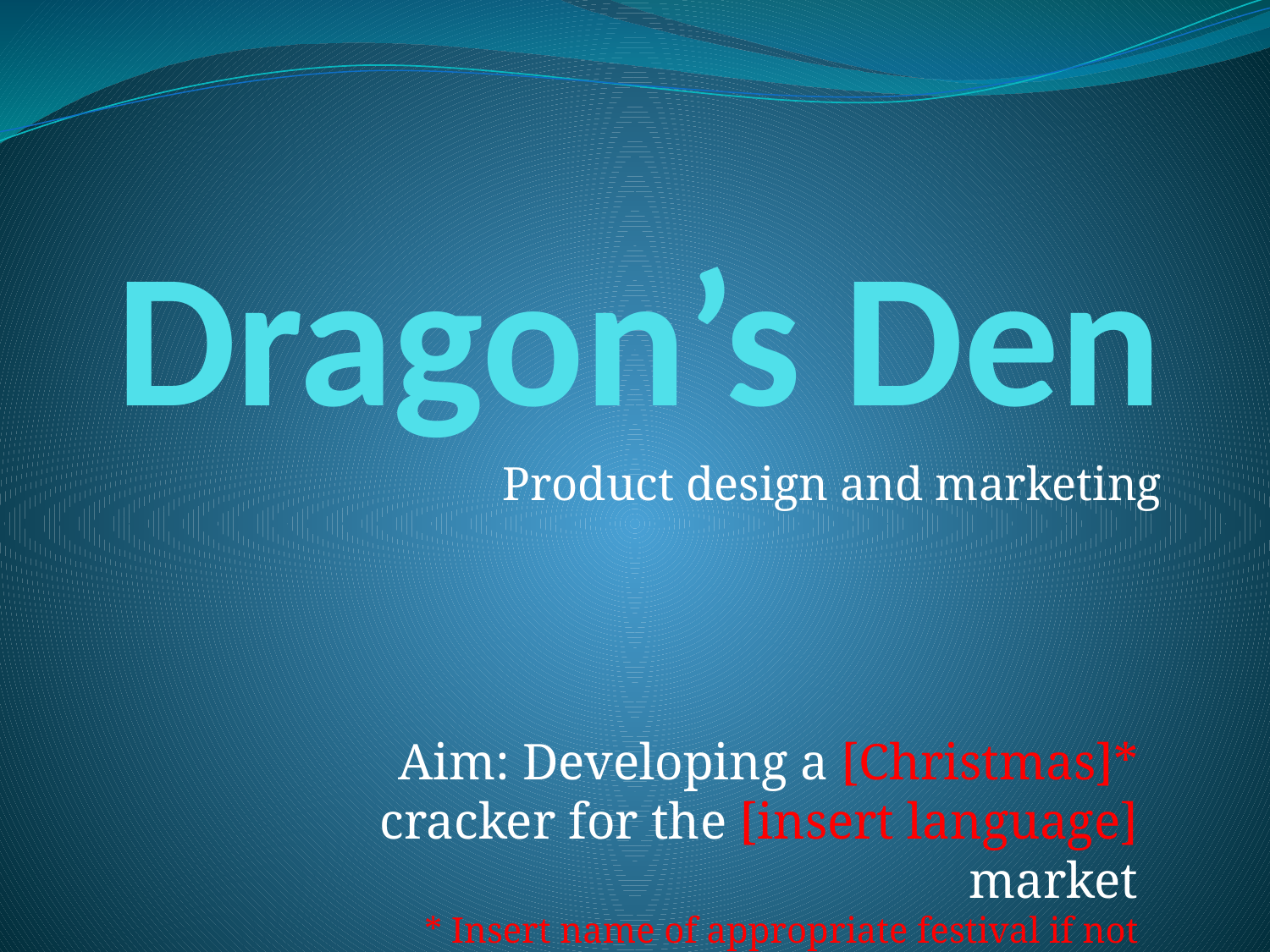

# Dragon’s Den
Product design and marketing
Aim: Developing a [Christmas]* cracker for the [insert language] market
* Insert name of appropriate festival if not Christmas